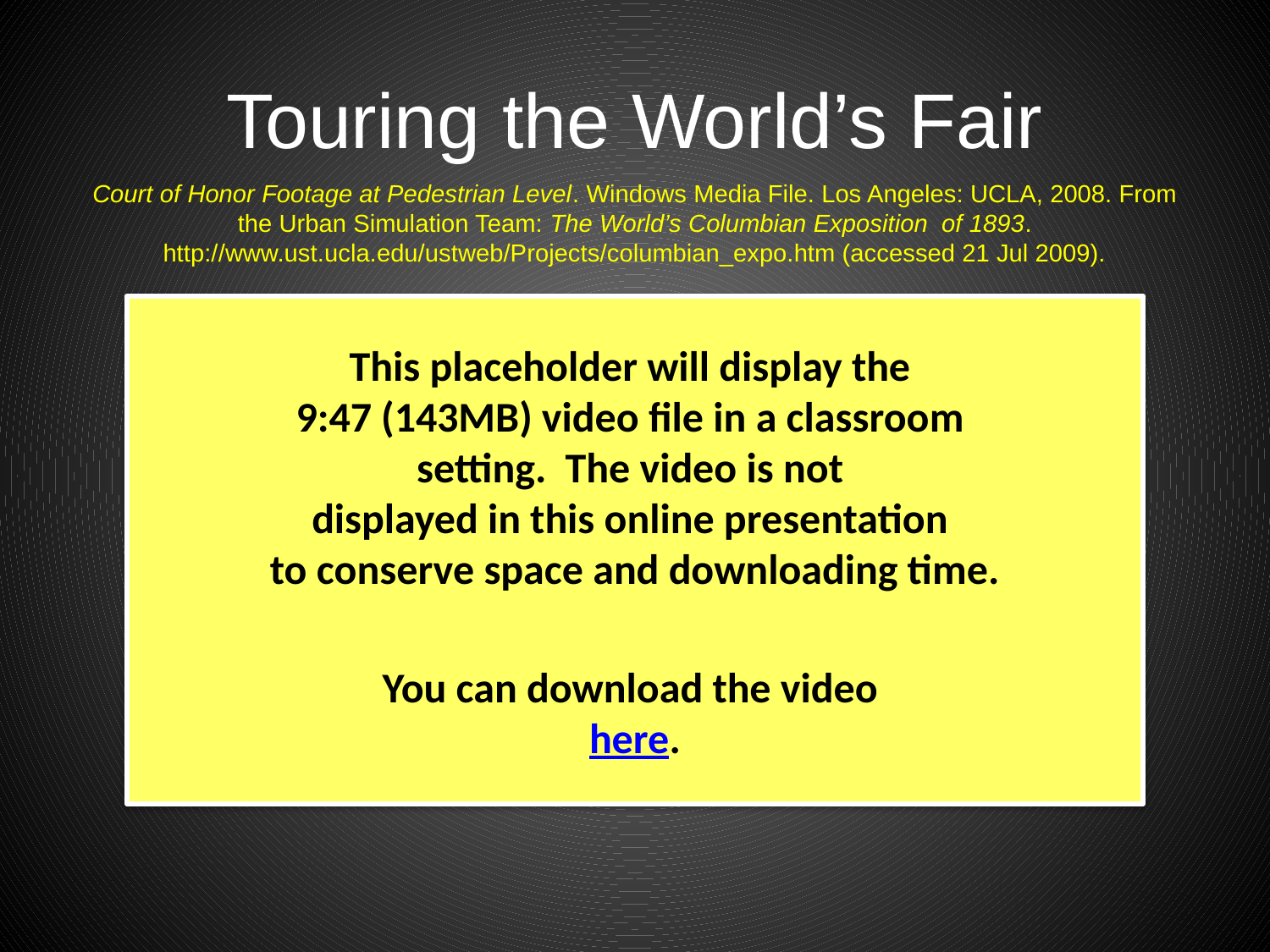

# Touring the World’s Fair
Court of Honor Footage at Pedestrian Level. Windows Media File. Los Angeles: UCLA, 2008. From the Urban Simulation Team: The World’s Columbian Exposition  of 1893. http://www.ust.ucla.edu/ustweb/Projects/columbian_expo.htm (accessed 21 Jul 2009).
This placeholder will display the
9:47 (143MB) video file in a classroom
setting.  The video is not
displayed in this online presentation
to conserve space and downloading time.

You can download the video
here.